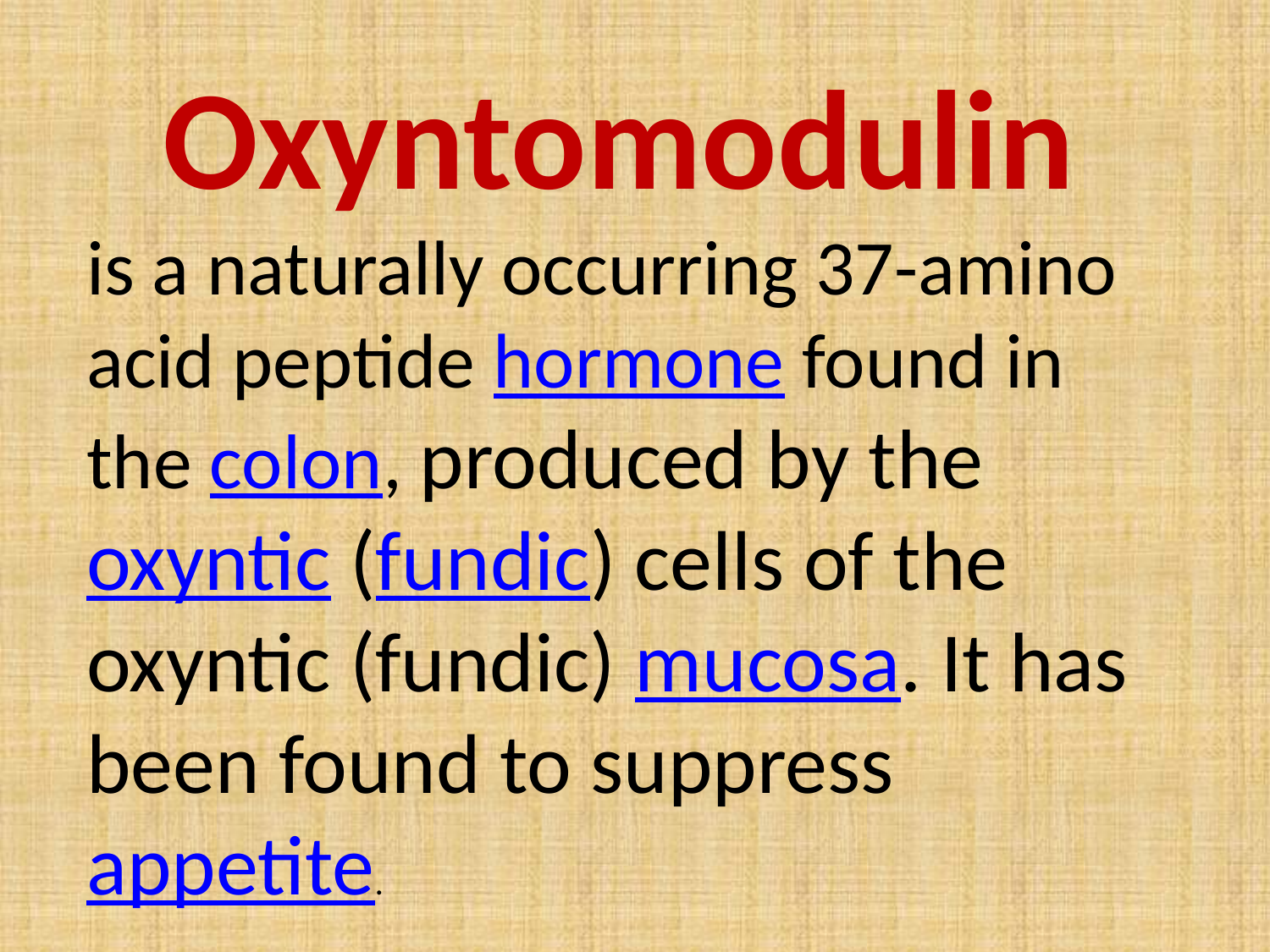

Oxyntomodulin
is a naturally occurring 37-amino acid peptide hormone found in the colon, produced by the oxyntic (fundic) cells of the oxyntic (fundic) mucosa. It has been found to suppress appetite.